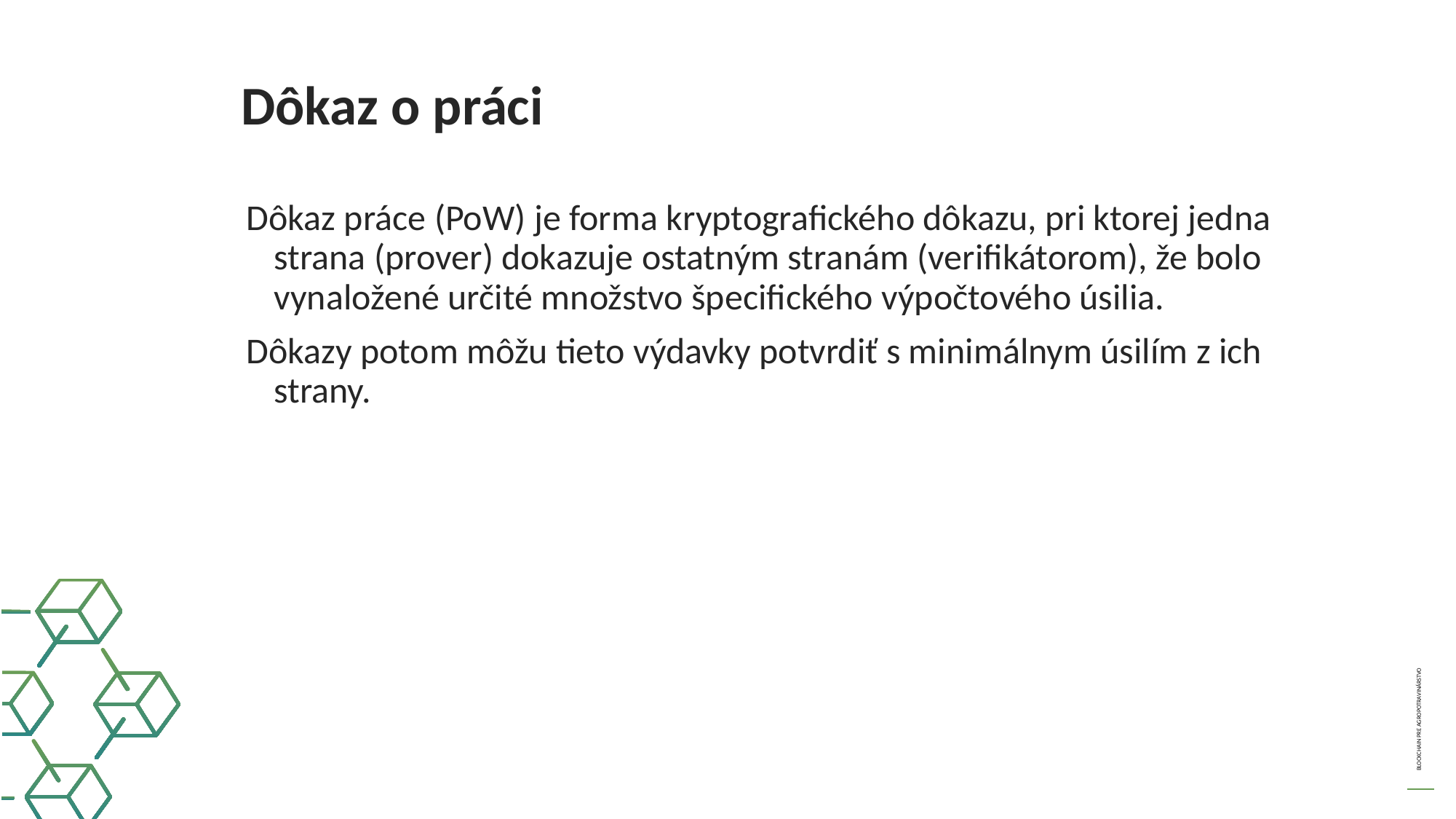

Dôkaz o práci
Dôkaz práce (PoW) je forma kryptografického dôkazu, pri ktorej jedna strana (prover) dokazuje ostatným stranám (verifikátorom), že bolo vynaložené určité množstvo špecifického výpočtového úsilia.
Dôkazy potom môžu tieto výdavky potvrdiť s minimálnym úsilím z ich strany.